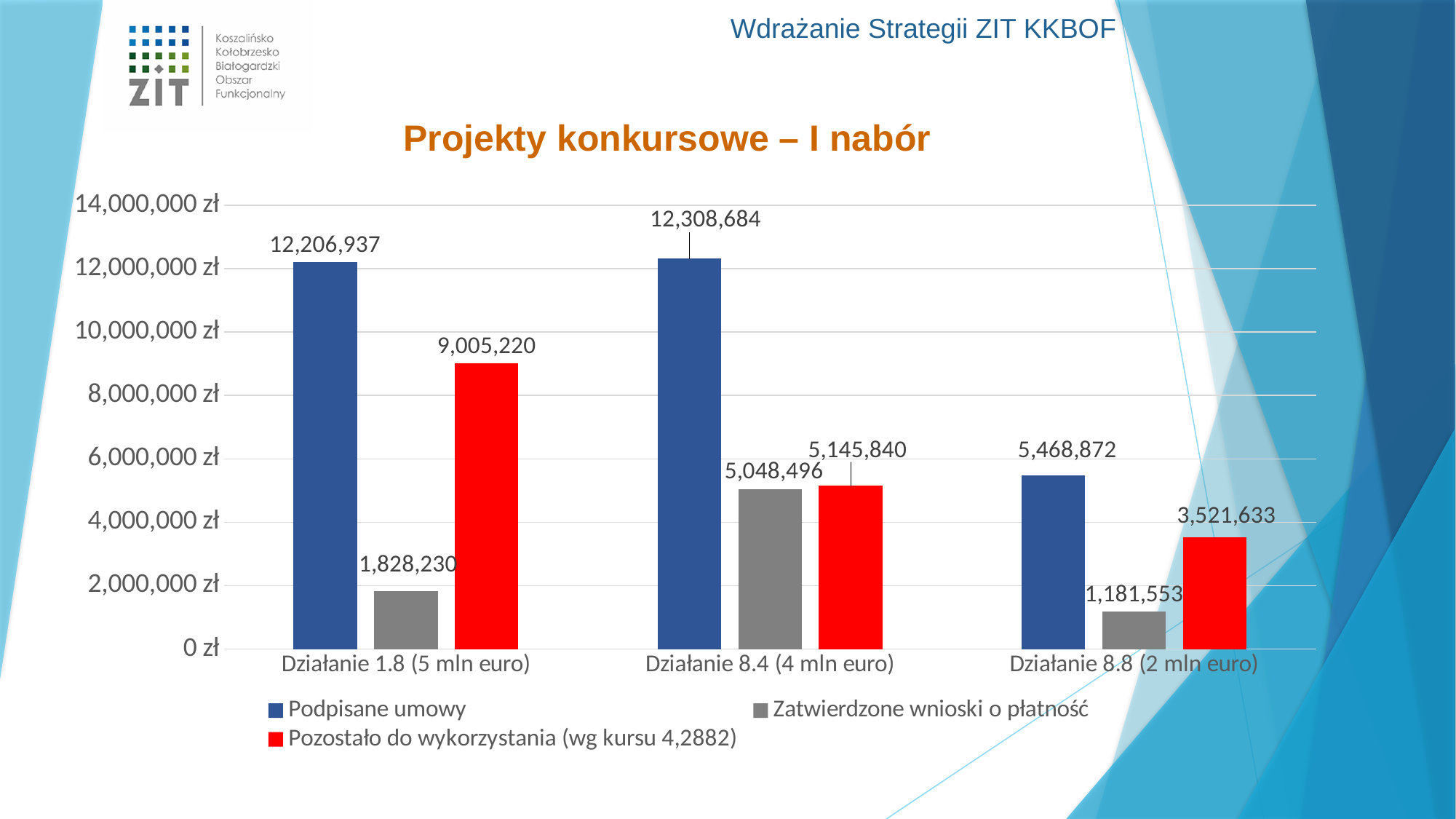

Projekty konkursowe – I nabór

### Chart

| Category | Podpisane umowy | Zatwierdzone wnioski o płatność  | Pozostało do wykorzystania (wg kursu 4,2882) |
|---|---|---|---|
| Działanie 1.8 (5 mln euro) | 12206937.19 | 1828229.7 | 9005220.0 |
| Działanie 8.4 (4 mln euro) | 12308684.12 | 5048495.67 | 5145840.0 |
| Działanie 8.8 (2 mln euro) | 5468871.5 | 1181553.4 | 3521632.7915999996 |